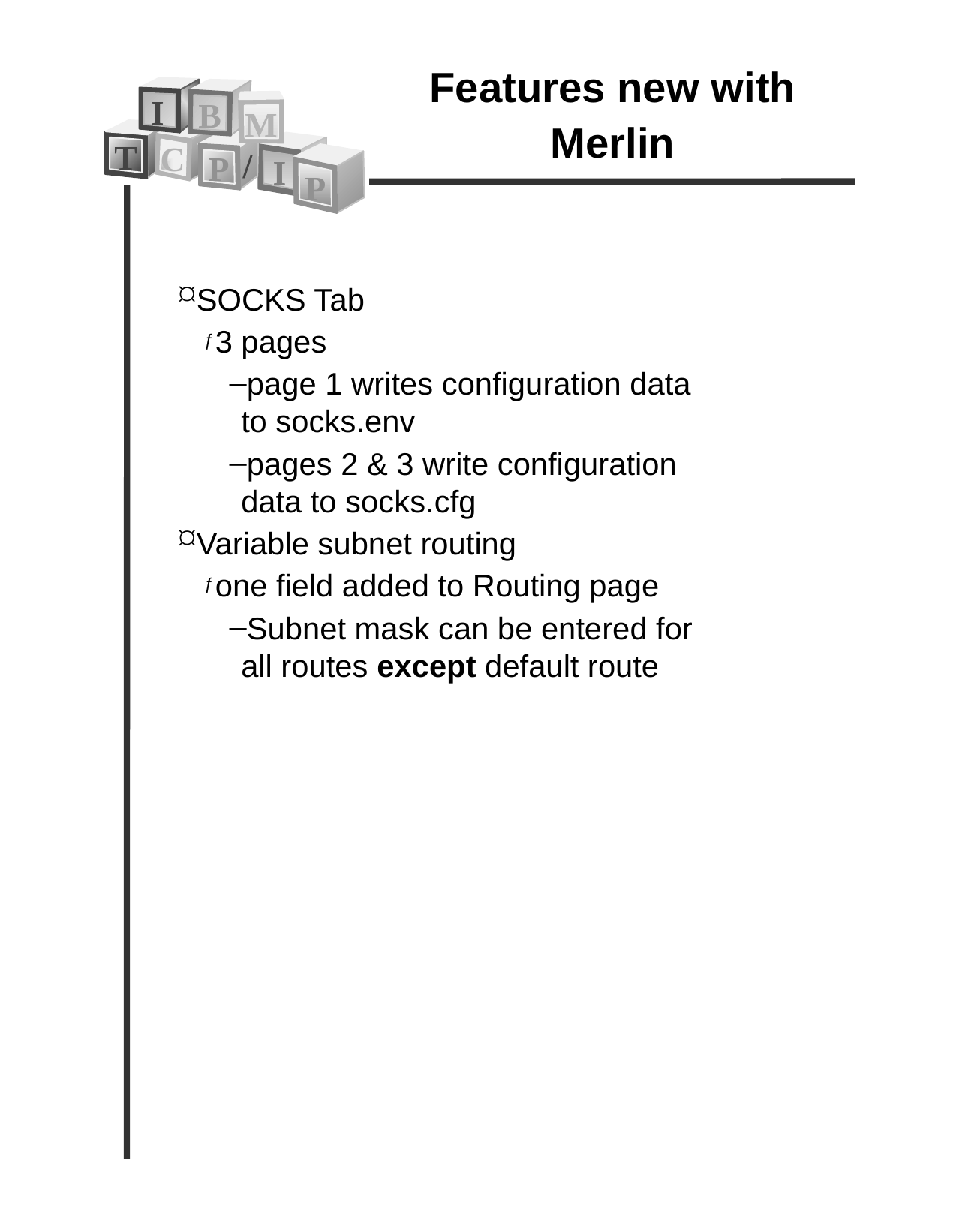

Features new with Merlin

I

B

M

T
C

/

P

I

P

SOCKS Tab
3 pages
page 1 writes configuration data to socks.env
pages 2 & 3 write configuration data to socks.cfg
Variable subnet routing
one field added to Routing page
Subnet mask can be entered for all routes except default route